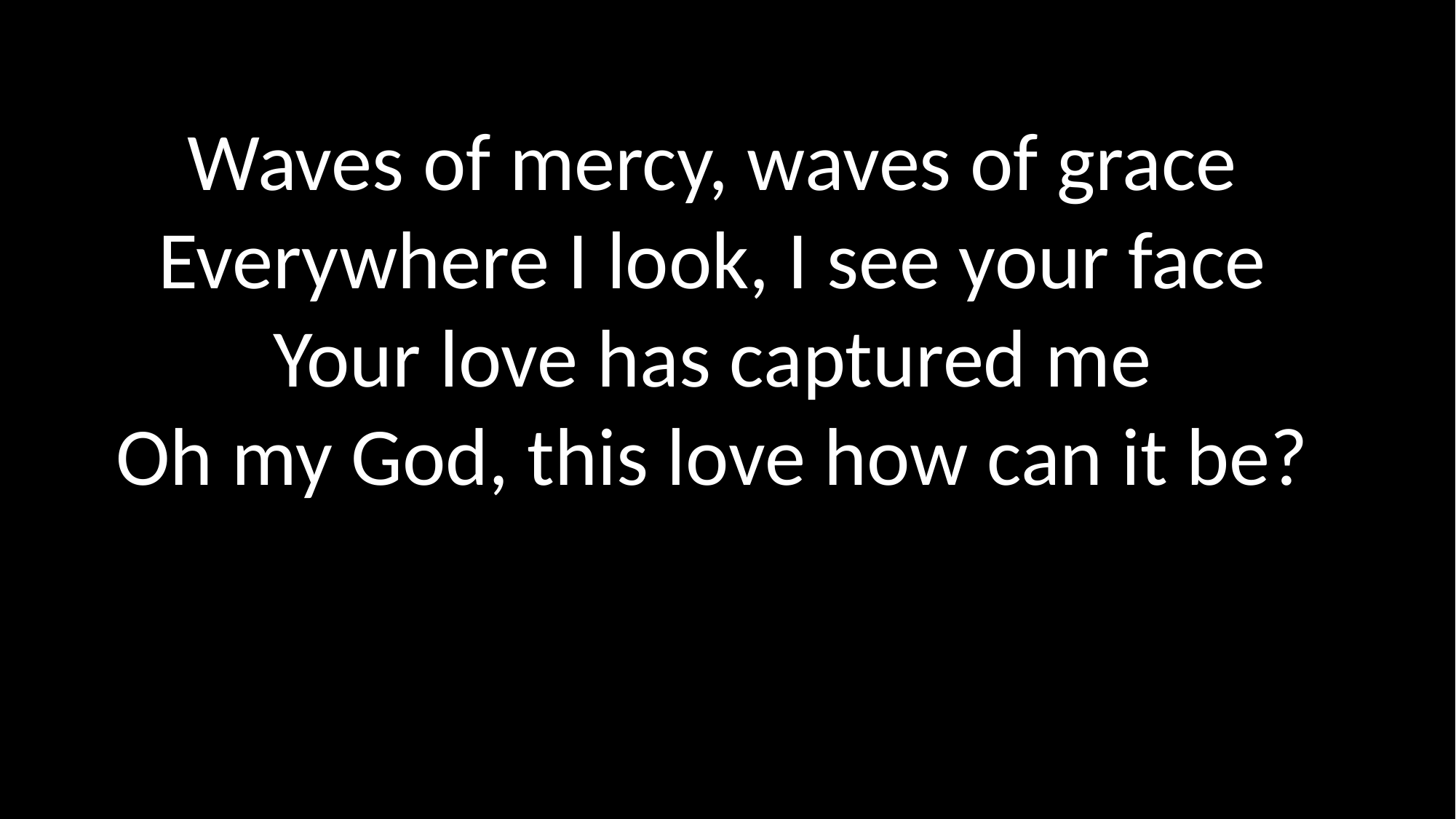

Waves of mercy, waves of grace
Everywhere I look, I see your face
Your love has captured me
Oh my God, this love how can it be?